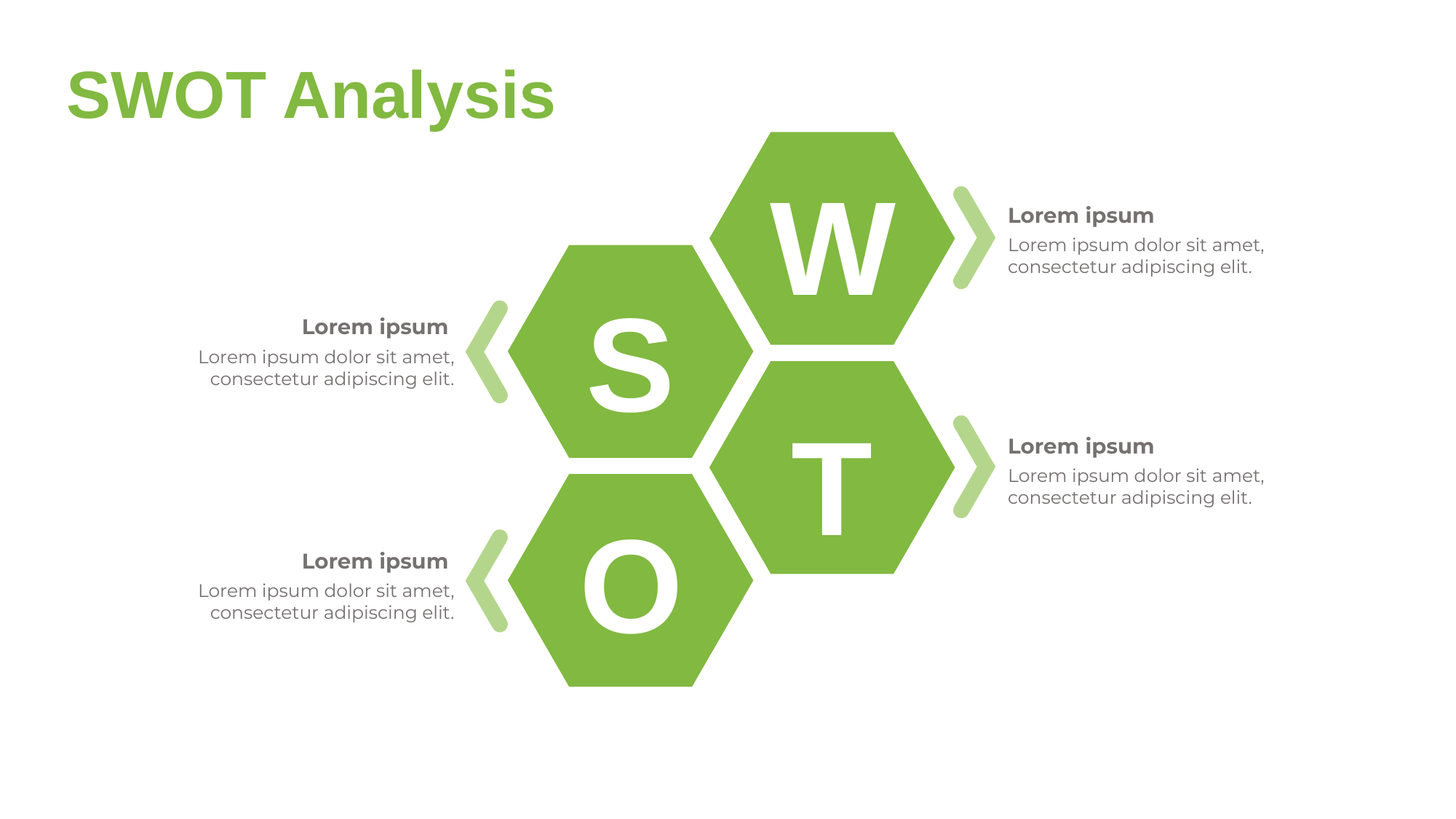

# SWOT Analysis

W

Lorem ipsum
Lorem ipsum dolor sit amet, consectetur adipiscing elit.

S

Lorem ipsum
Lorem ipsum dolor sit amet, consectetur adipiscing elit.

T

Lorem ipsum
Lorem ipsum dolor sit amet, consectetur adipiscing elit.

O

Lorem ipsum
Lorem ipsum dolor sit amet, consectetur adipiscing elit.